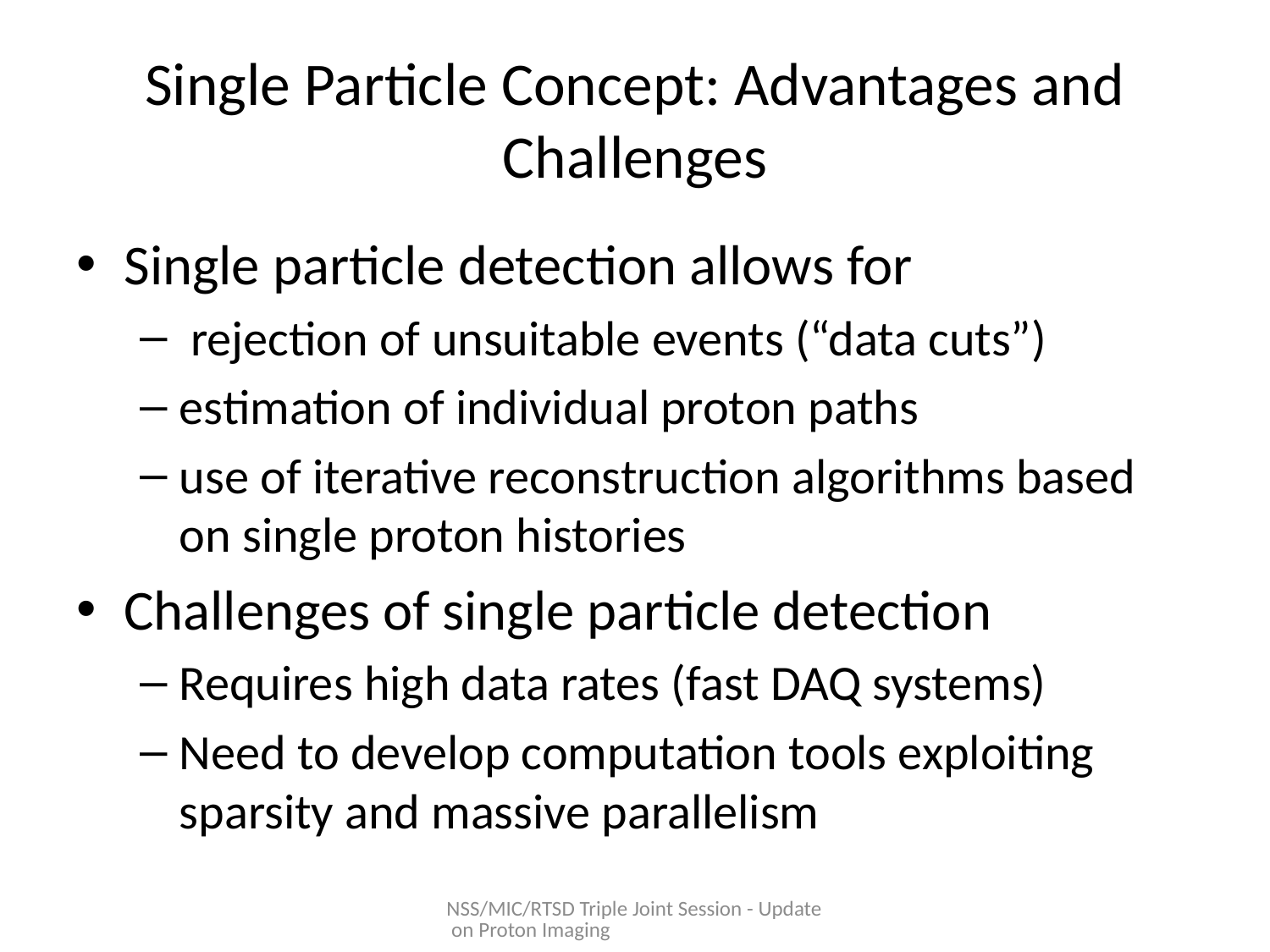

# Single Particle Concept: Advantages and Challenges
Single particle detection allows for
 rejection of unsuitable events (“data cuts”)
estimation of individual proton paths
use of iterative reconstruction algorithms based on single proton histories
Challenges of single particle detection
Requires high data rates (fast DAQ systems)
Need to develop computation tools exploiting sparsity and massive parallelism

NSS/MIC/RTSD Triple Joint Session - Update on Proton Imaging